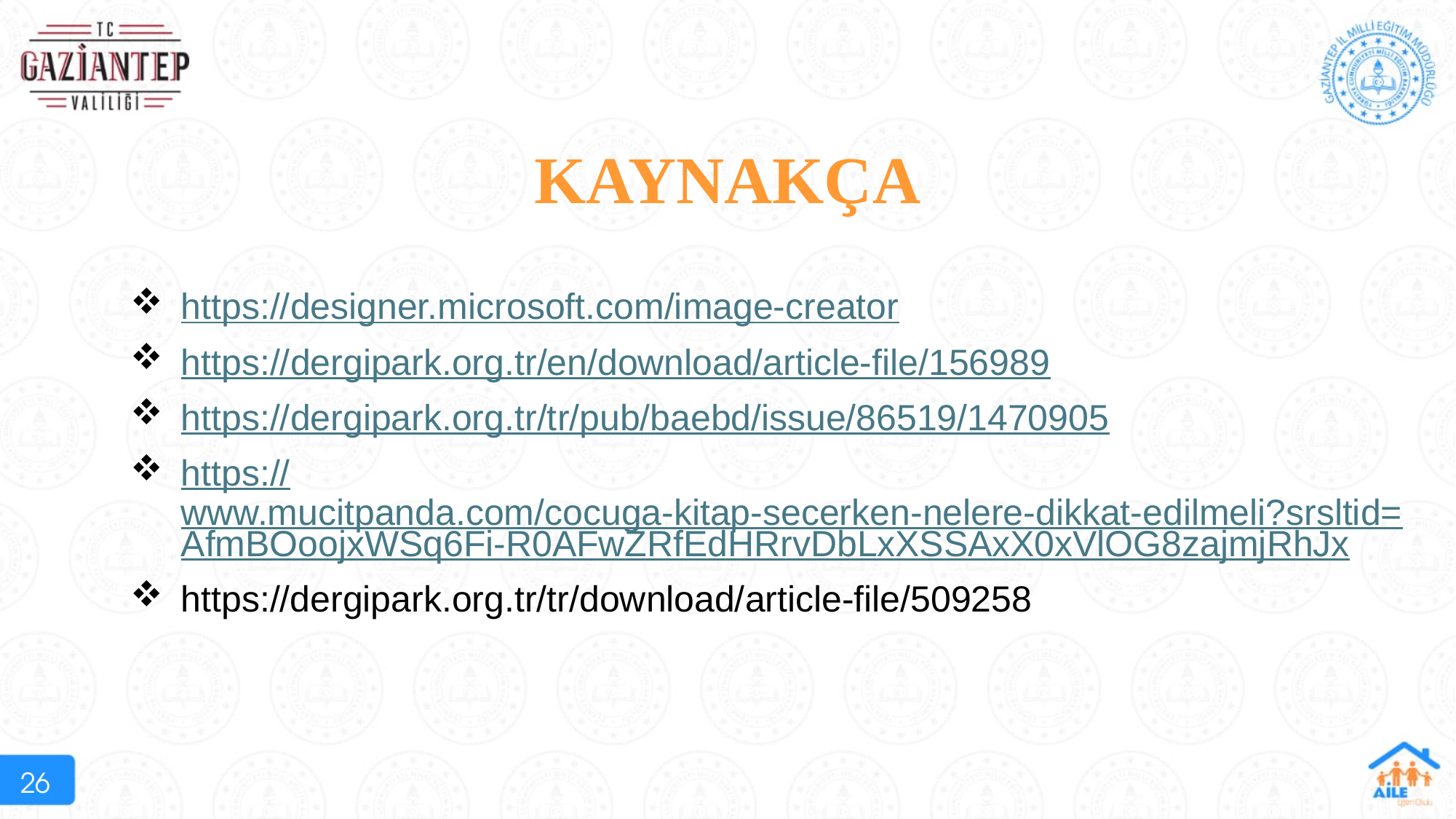

# KAYNAKÇA
https://designer.microsoft.com/image-creator
https://dergipark.org.tr/en/download/article-file/156989
https://dergipark.org.tr/tr/pub/baebd/issue/86519/1470905
https://www.mucitpanda.com/cocuga-kitap-secerken-nelere-dikkat-edilmeli?srsltid=AfmBOoojxWSq6Fi-R0AFwZRfEdHRrvDbLxXSSAxX0xVlOG8zajmjRhJx
https://dergipark.org.tr/tr/download/article-file/509258

26